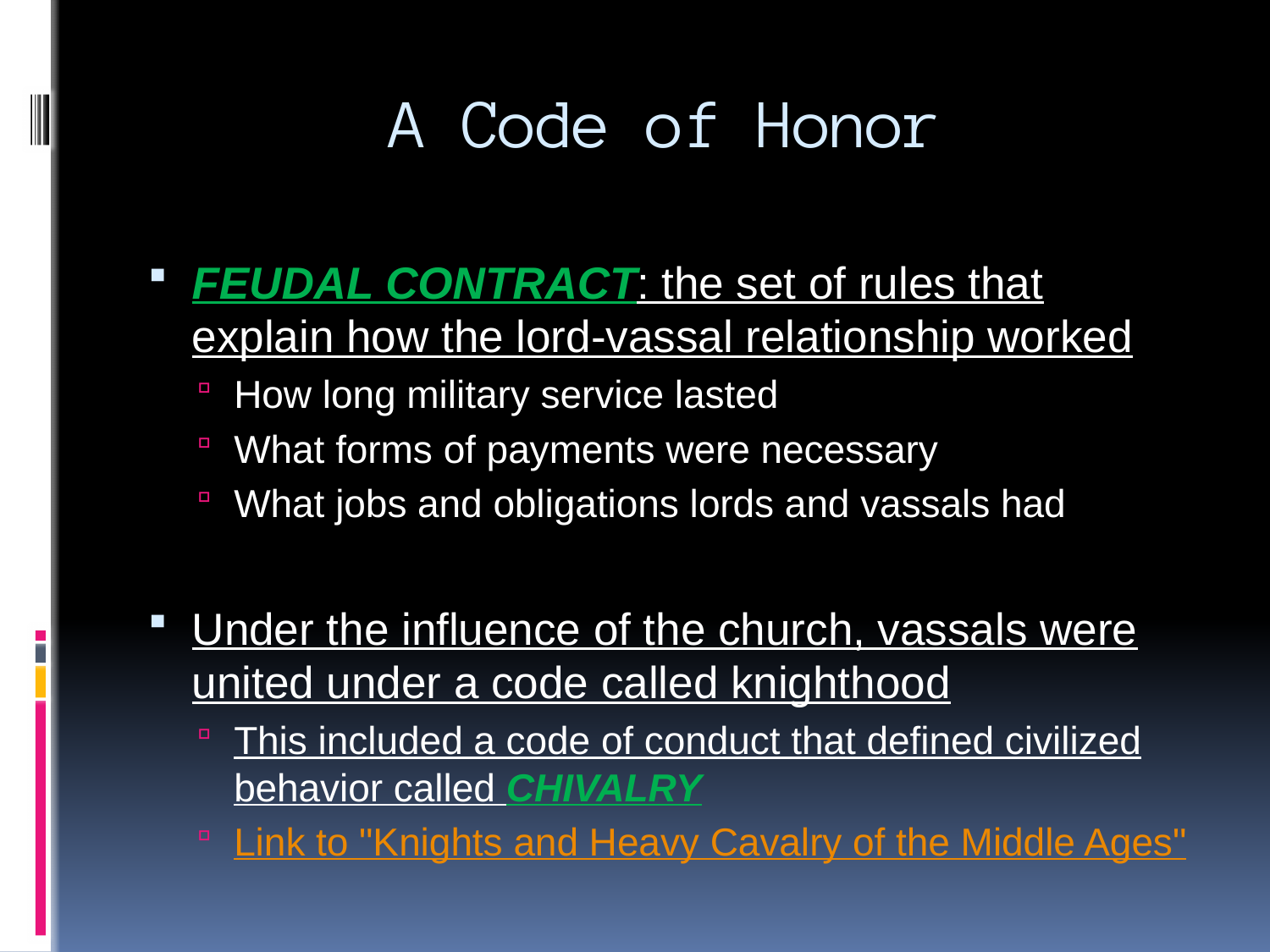

# A Code of Honor
FEUDAL CONTRACT: the set of rules that explain how the lord-vassal relationship worked
How long military service lasted
What forms of payments were necessary
What jobs and obligations lords and vassals had

Under the influence of the church, vassals were united under a code called knighthood
This included a code of conduct that defined civilized behavior called CHIVALRY
Link to "Knights and Heavy Cavalry of the Middle Ages"